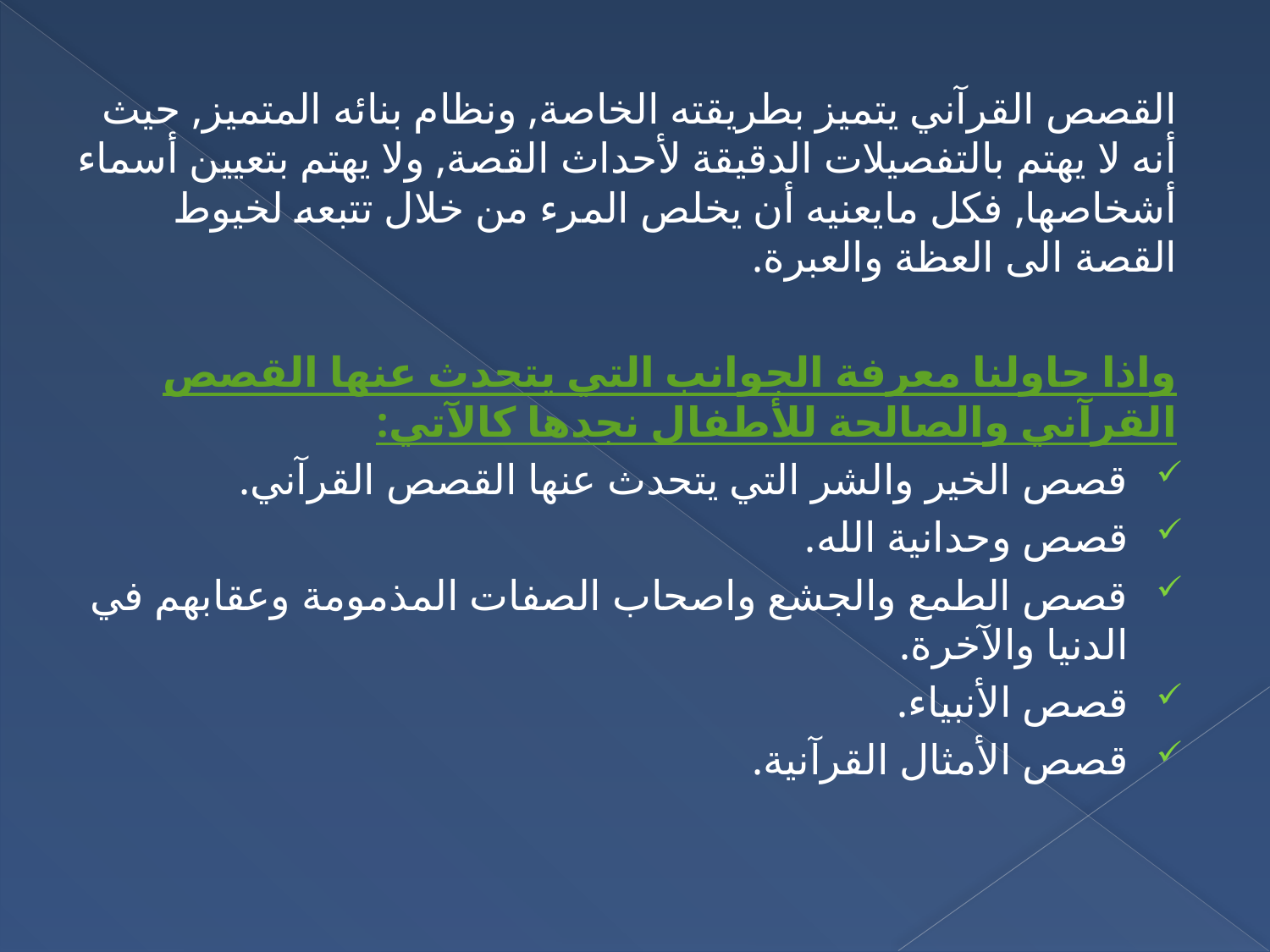

القصص القرآني يتميز بطريقته الخاصة, ونظام بنائه المتميز, حيث أنه لا يهتم بالتفصيلات الدقيقة لأحداث القصة, ولا يهتم بتعيين أسماء أشخاصها, فكل مايعنيه أن يخلص المرء من خلال تتبعه لخيوط القصة الى العظة والعبرة.

واذا حاولنا معرفة الجوانب التي يتحدث عنها القصص القرآني والصالحة للأطفال نجدها كالآتي:
قصص الخير والشر التي يتحدث عنها القصص القرآني.
قصص وحدانية الله.
قصص الطمع والجشع واصحاب الصفات المذمومة وعقابهم في الدنيا والآخرة.
قصص الأنبياء.
قصص الأمثال القرآنية.